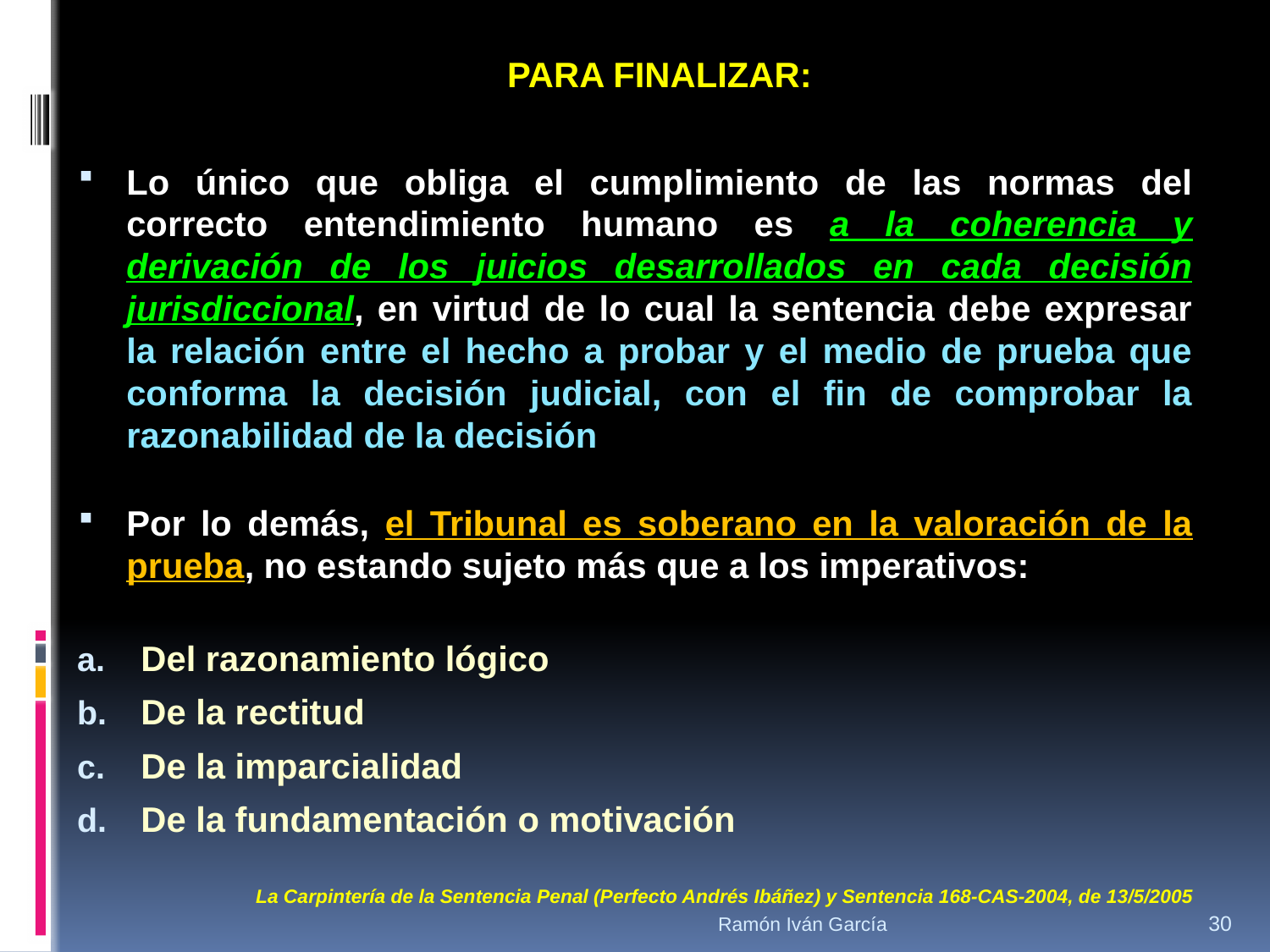

PARA FINALIZAR:

Lo único que obliga el cumplimiento de las normas del correcto entendimiento humano es a la coherencia y derivación de los juicios desarrollados en cada decisión jurisdiccional, en virtud de lo cual la sentencia debe expresar la relación entre el hecho a probar y el medio de prueba que conforma la decisión judicial, con el fin de comprobar la razonabilidad de la decisión

Por lo demás, el Tribunal es soberano en la valoración de la prueba, no estando sujeto más que a los imperativos:

Del razonamiento lógico
De la rectitud
De la imparcialidad
De la fundamentación o motivación

	 La Carpintería de la Sentencia Penal (Perfecto Andrés Ibáñez) y Sentencia 168-CAS-2004, de 13/5/2005
Ramón Iván García
30